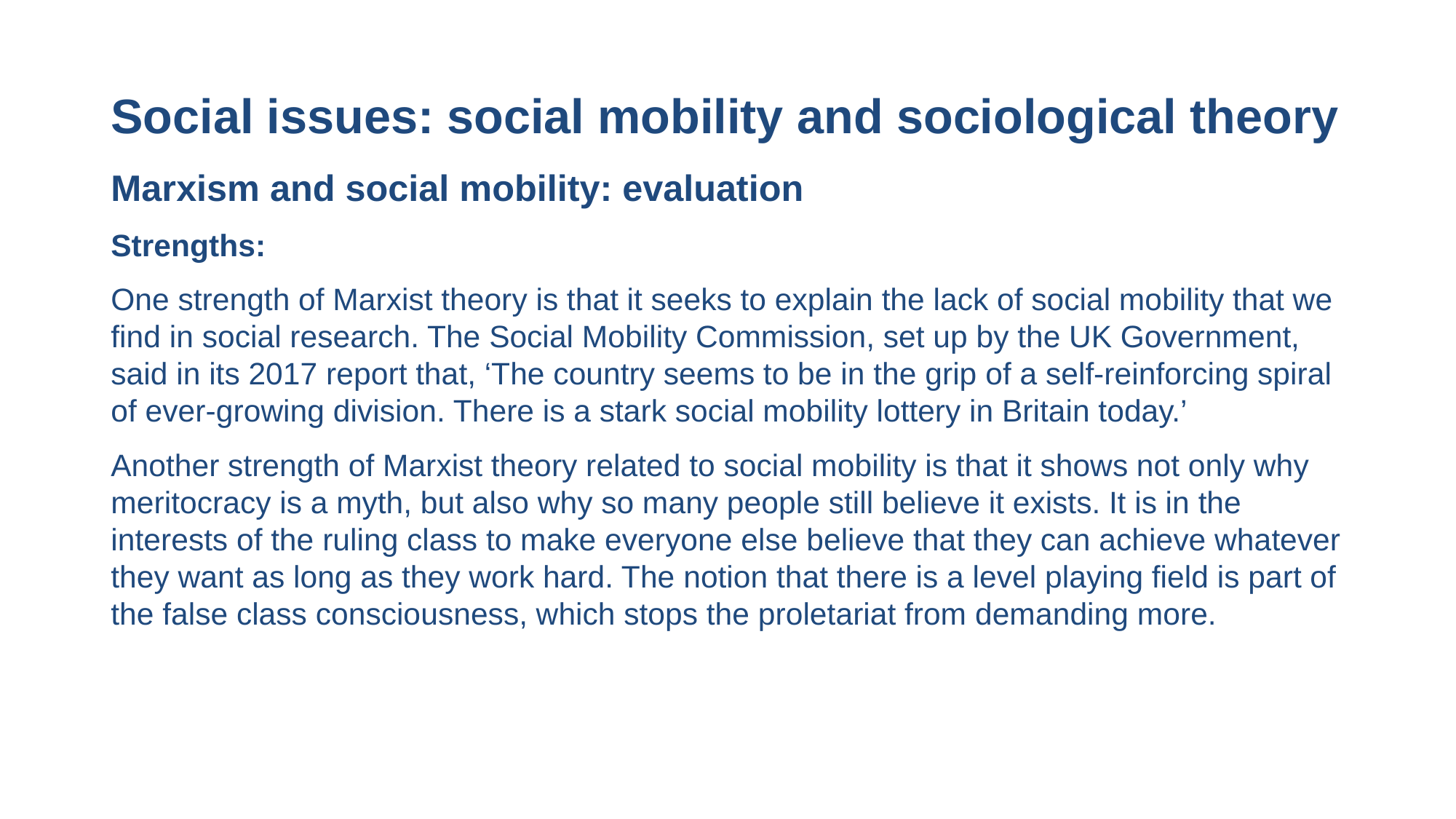

# Social issues: social mobility and sociological theory
Marxism and social mobility: evaluation
Strengths:
One strength of Marxist theory is that it seeks to explain the lack of social mobility that we find in social research. The Social Mobility Commission, set up by the UK Government, said in its 2017 report that, ‘The country seems to be in the grip of a self-reinforcing spiral of ever-growing division. There is a stark social mobility lottery in Britain today.’
Another strength of Marxist theory related to social mobility is that it shows not only why meritocracy is a myth, but also why so many people still believe it exists. It is in the interests of the ruling class to make everyone else believe that they can achieve whatever they want as long as they work hard. The notion that there is a level playing field is part of the false class consciousness, which stops the proletariat from demanding more.